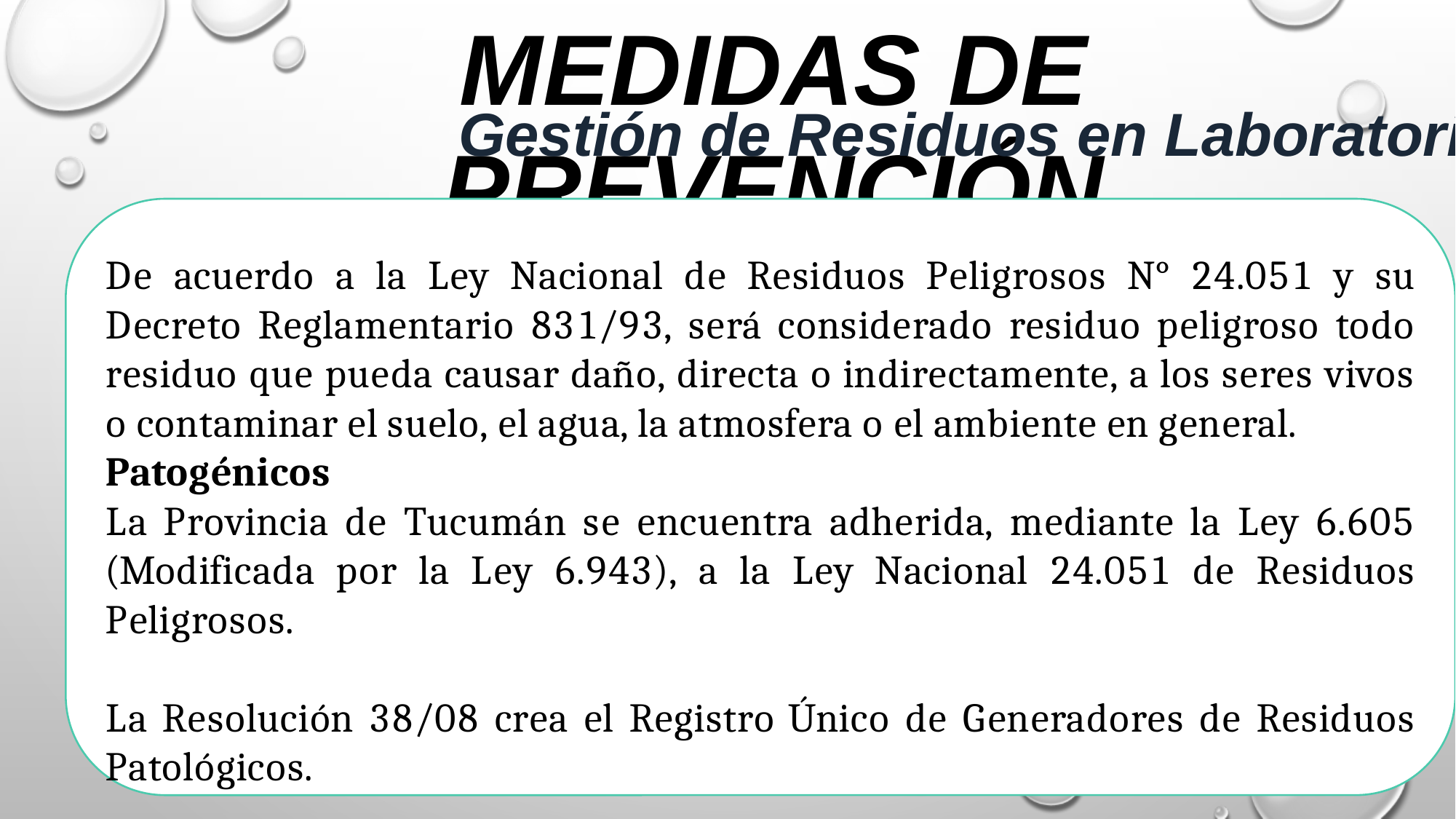

MEDIDAS DE PREVENCIÓN
Gestión de Residuos en Laboratorios

De acuerdo a la Ley Nacional de Residuos Peligrosos N° 24.051 y su Decreto Reglamentario 831/93, será considerado residuo peligroso todo residuo que pueda causar daño, directa o indirectamente, a los seres vivos o contaminar el suelo, el agua, la atmosfera o el ambiente en general.
Patogénicos
La Provincia de Tucumán se encuentra adherida, mediante la Ley 6.605 (Modificada por la Ley 6.943), a la Ley Nacional 24.051 de Residuos Peligrosos.

La Resolución 38/08 crea el Registro Único de Generadores de Residuos Patológicos.